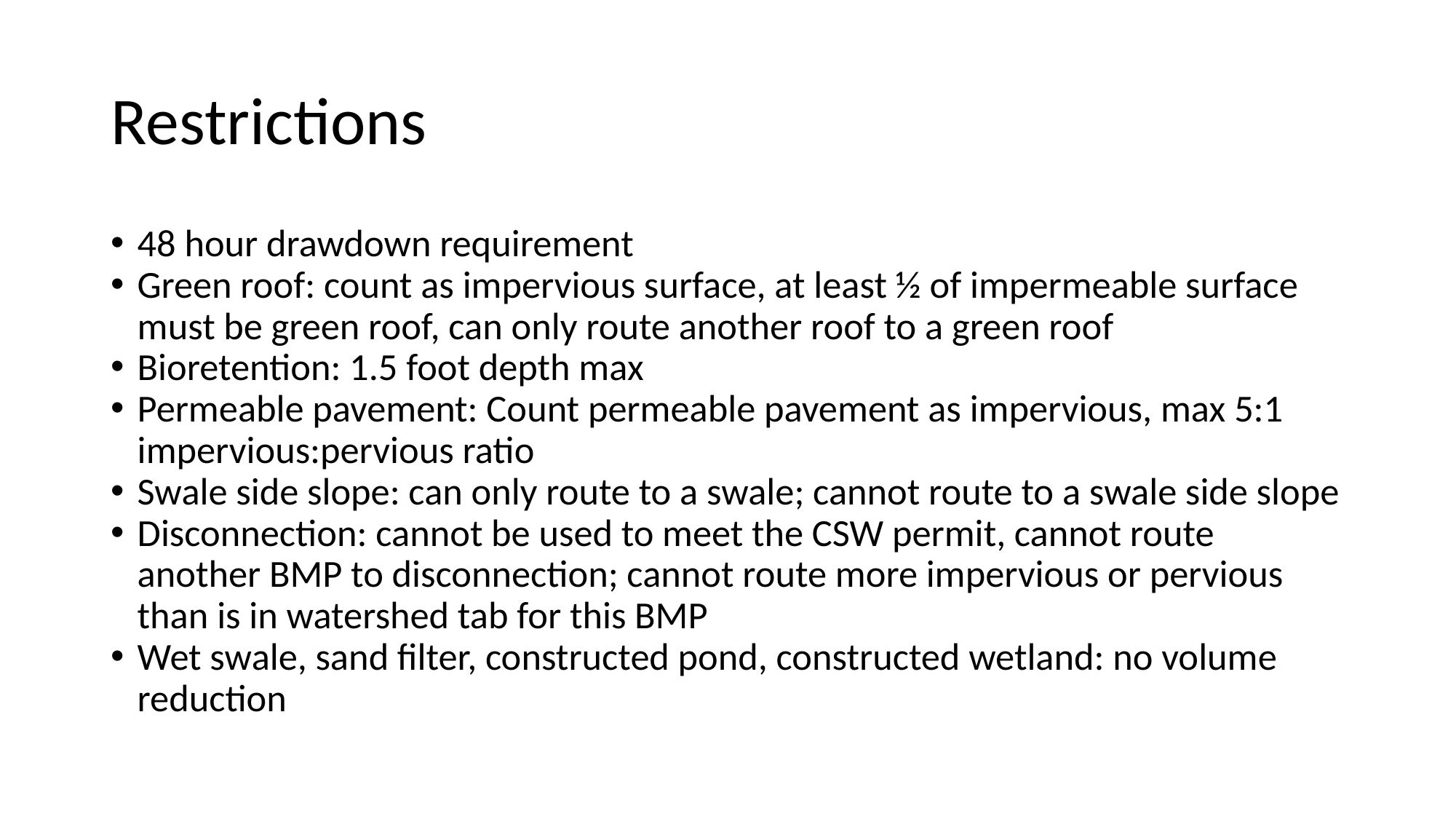

# Restrictions
48 hour drawdown requirement
Green roof: count as impervious surface, at least ½ of impermeable surface must be green roof, can only route another roof to a green roof
Bioretention: 1.5 foot depth max
Permeable pavement: Count permeable pavement as impervious, max 5:1 impervious:pervious ratio
Swale side slope: can only route to a swale; cannot route to a swale side slope
Disconnection: cannot be used to meet the CSW permit, cannot route another BMP to disconnection; cannot route more impervious or pervious than is in watershed tab for this BMP
Wet swale, sand filter, constructed pond, constructed wetland: no volume reduction